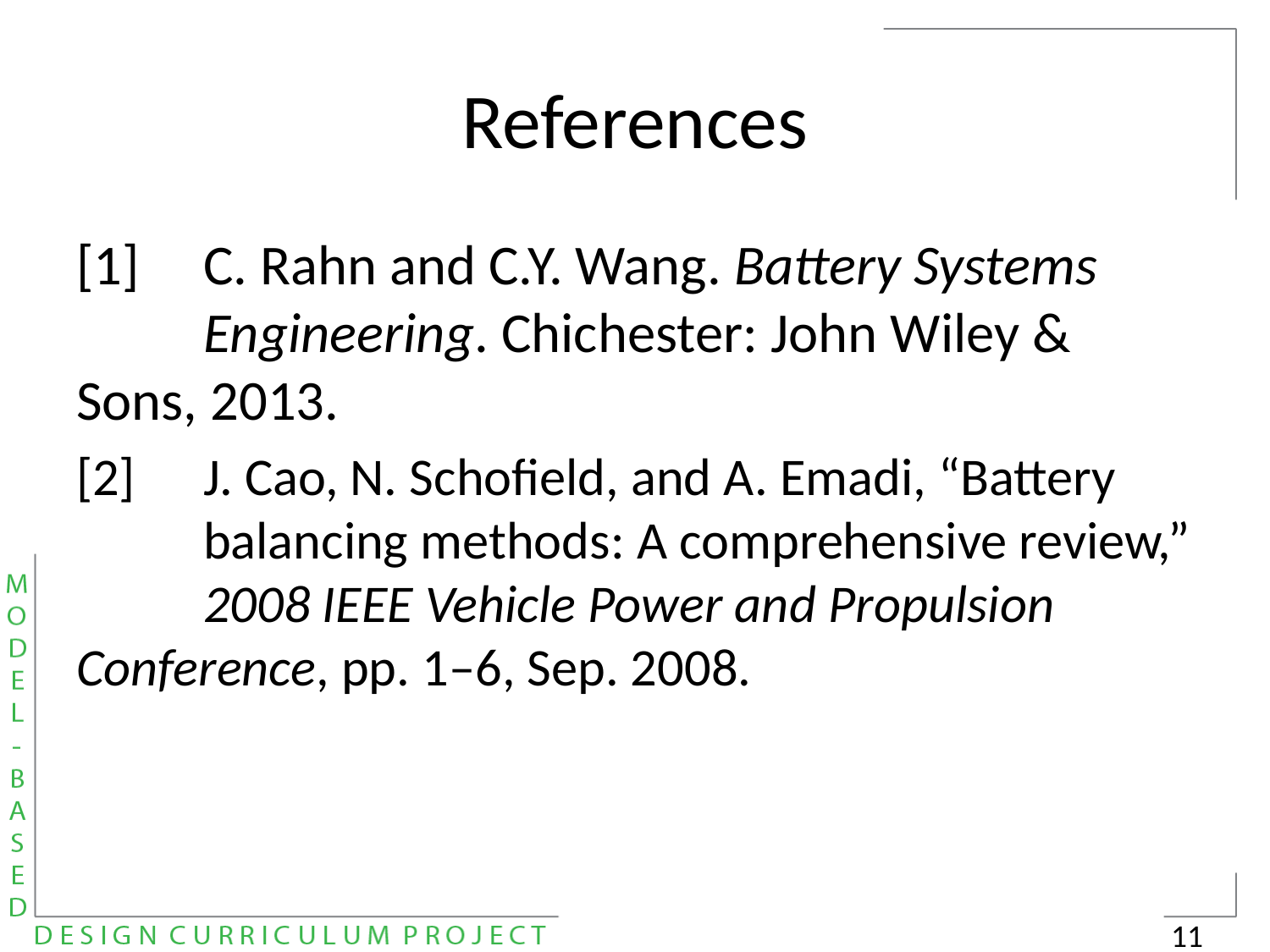

# References
[1]	C. Rahn and C.Y. Wang. Battery Systems 	Engineering. Chichester: John Wiley & 	Sons, 2013.
[2]	J. Cao, N. Schofield, and A. Emadi, “Battery 	balancing methods: A comprehensive review,” 	2008 IEEE Vehicle Power and Propulsion 	Conference, pp. 1–6, Sep. 2008.